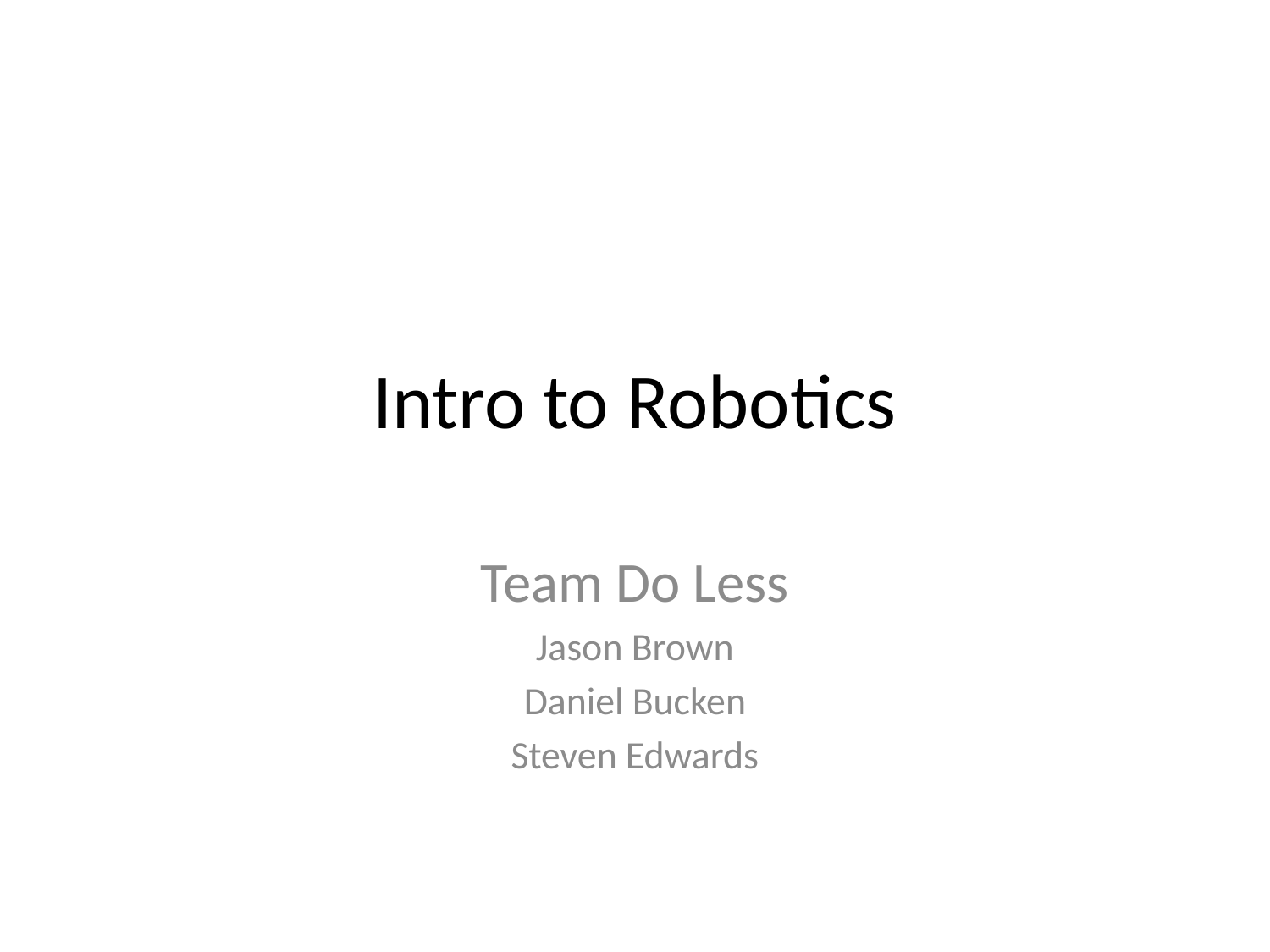

# Intro to Robotics
Team Do Less
Jason Brown
Daniel Bucken
Steven Edwards